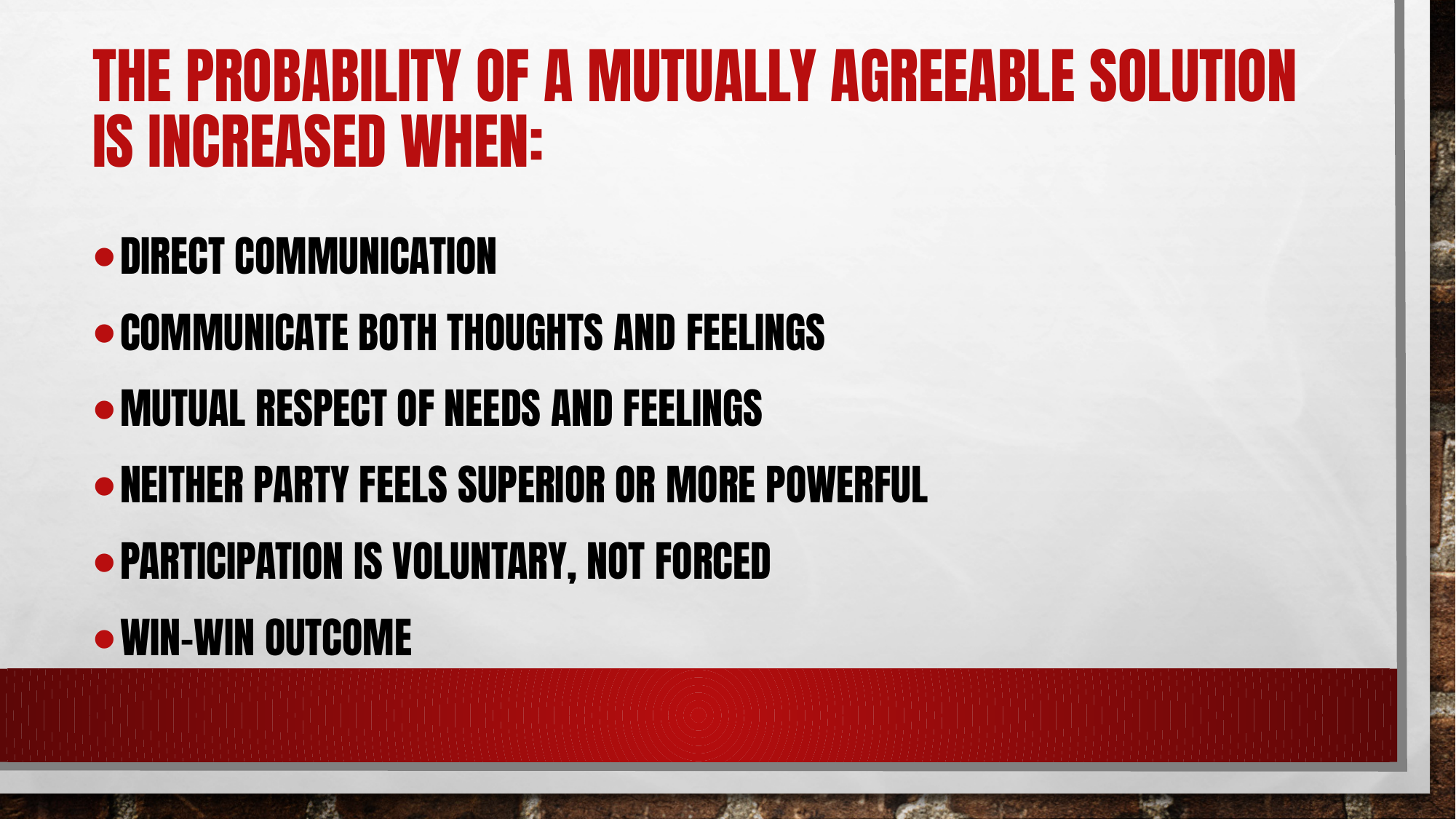

# The probability of a mutually agreeable solution is increased when:
Direct communication
Communicate both thoughts and feelings
Mutual respect of needs and feelings
Neither party feels superior or more powerful
Participation is voluntary, not forced
Win-win outcome